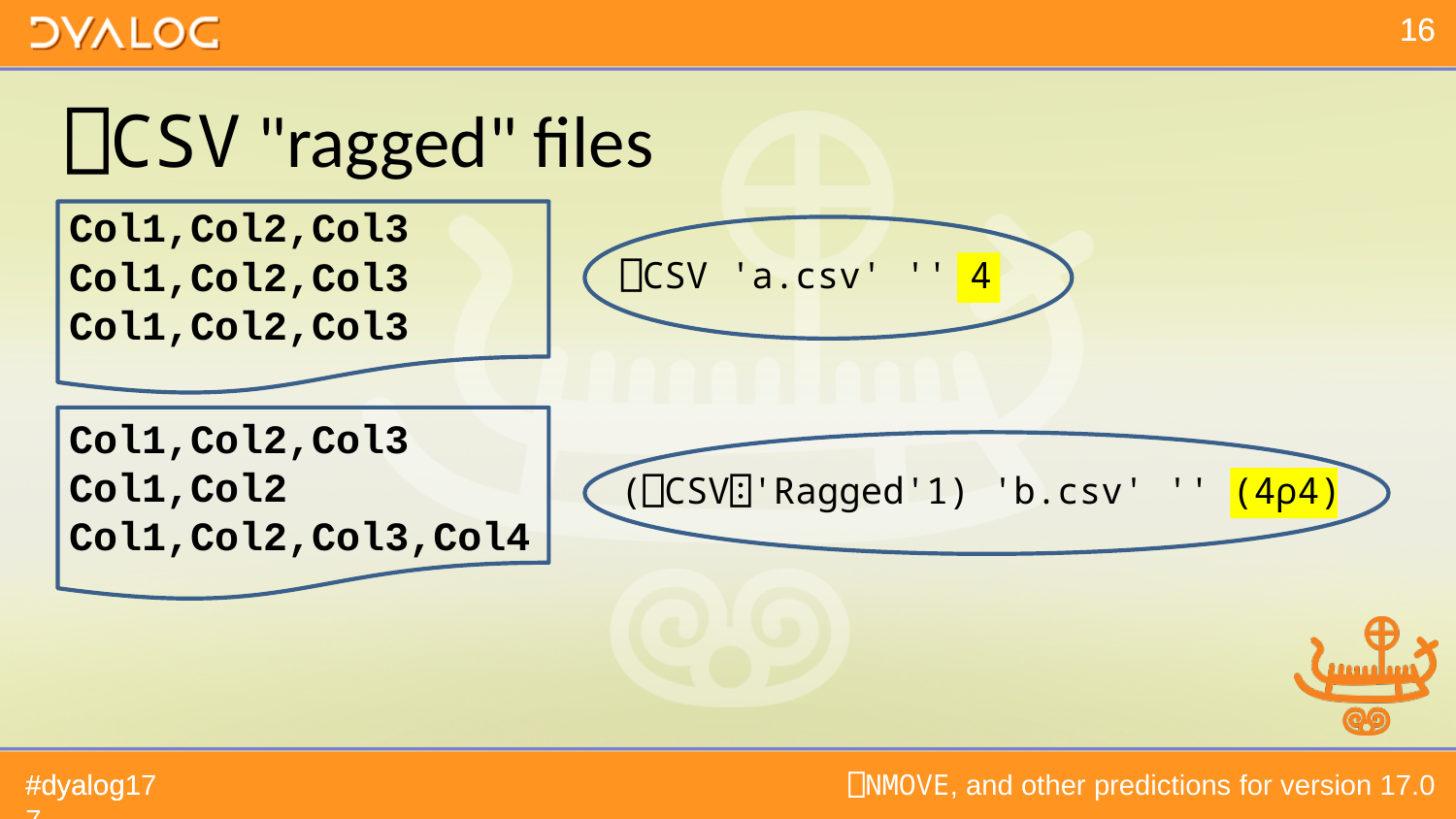

# ⎕CSV "ragged" files

Col1,Col2,Col3
Col1,Col2,Col3
Col1,Col2,Col3

Col1,Col2,Col3
Col1,Col2
Col1,Col2,Col3,Col4

⎕CSV 'a.csv' '' 4

(⎕CSV⍠'Ragged'1) 'b.csv' '' (4⍴4)